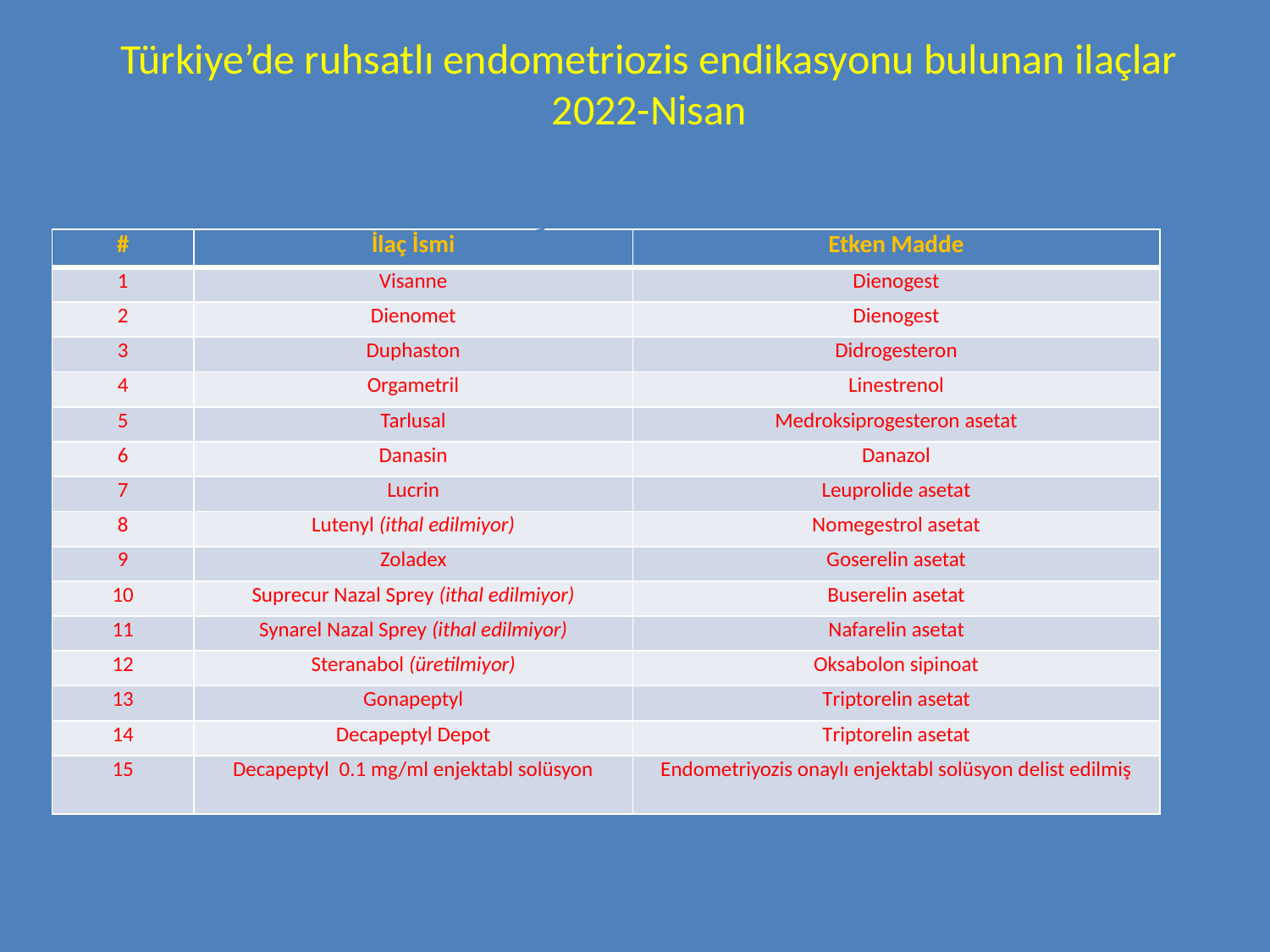

# Türkiye’de ruhsatlı endometriozis endikasyonu bulunan ilaçlar 2022-Nisan
2022 – Nisan Tr’de ruhsatlı endometiozis endikasyonu bulunan ürünler
| # | İlaç İsmi | Etken Madde |
| --- | --- | --- |
| 1 | Visanne | Dienogest |
| 2 | Dienomet | Dienogest |
| 3 | Duphaston | Didrogesteron |
| 4 | Orgametril | Linestrenol |
| 5 | Tarlusal | Medroksiprogesteron asetat |
| 6 | Danasin | Danazol |
| 7 | Lucrin | Leuprolide asetat |
| 8 | Lutenyl (ithal edilmiyor) | Nomegestrol asetat |
| 9 | Zoladex | Goserelin asetat |
| 10 | Suprecur Nazal Sprey (ithal edilmiyor) | Buserelin asetat |
| 11 | Synarel Nazal Sprey (ithal edilmiyor) | Nafarelin asetat |
| 12 | Steranabol (üretilmiyor) | Oksabolon sipinoat |
| 13 | Gonapeptyl | Triptorelin asetat |
| 14 | Decapeptyl Depot | Triptorelin asetat |
| 15 | Decapeptyl 0.1 mg/ml enjektabl solüsyon | Endometriyozis onaylı enjektabl solüsyon delist edilmiş |